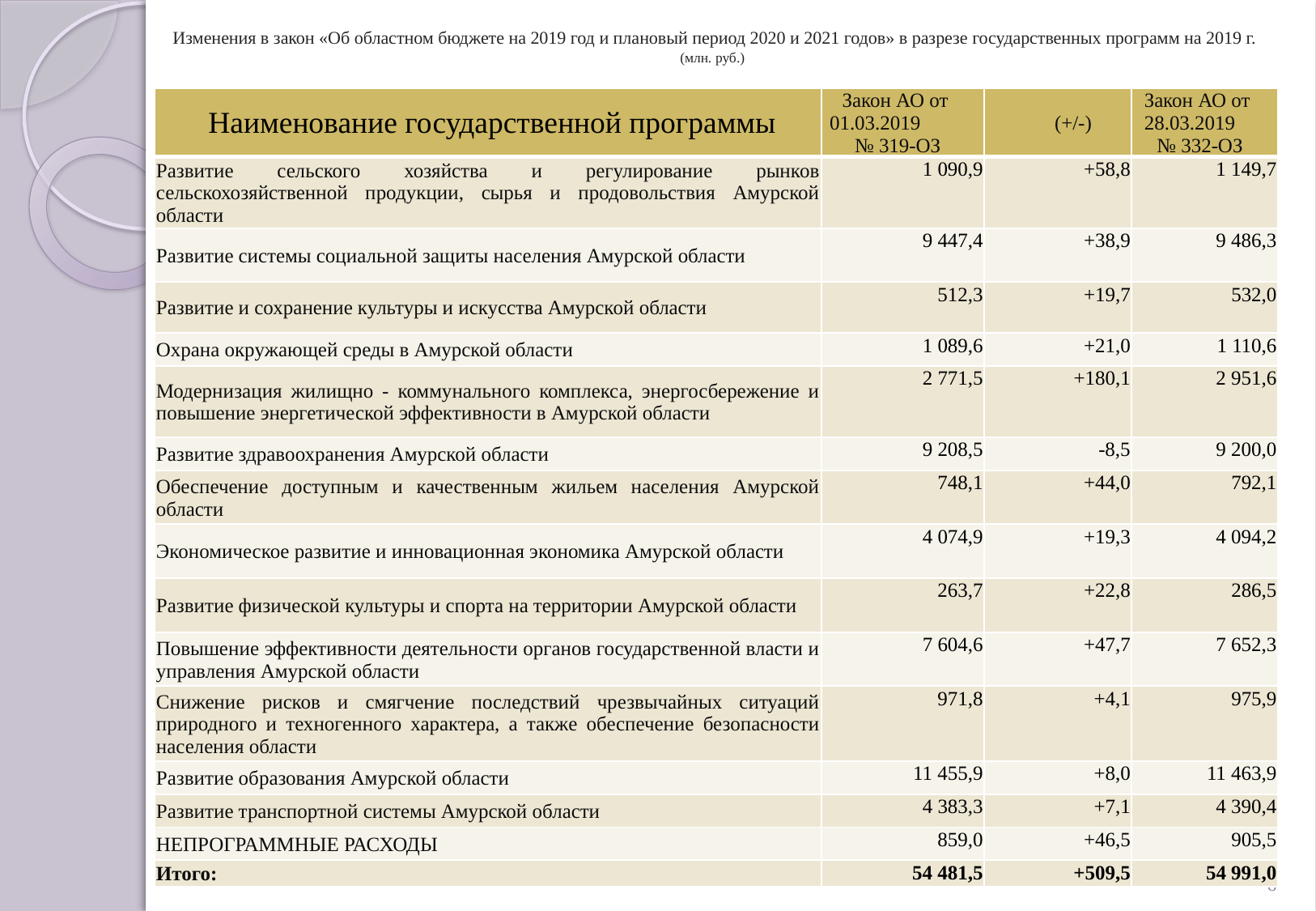

# Изменения в закон «Об областном бюджете на 2019 год и плановый период 2020 и 2021 годов» в разрезе государственных программ на 2019 г.  (млн. руб.)
| Наименование государственной программы | Закон АО от 01.03.2019 № 319-ОЗ | (+/-) | Закон АО от 28.03.2019 № 332-ОЗ |
| --- | --- | --- | --- |
| Развитие сельского хозяйства и регулирование рынков сельскохозяйственной продукции, сырья и продовольствия Амурской области | 1 090,9 | +58,8 | 1 149,7 |
| Развитие системы социальной защиты населения Амурской области | 9 447,4 | +38,9 | 9 486,3 |
| Развитие и сохранение культуры и искусства Амурской области | 512,3 | +19,7 | 532,0 |
| Охрана окружающей среды в Амурской области | 1 089,6 | +21,0 | 1 110,6 |
| Модернизация жилищно - коммунального комплекса, энергосбережение и повышение энергетической эффективности в Амурской области | 2 771,5 | +180,1 | 2 951,6 |
| Развитие здравоохранения Амурской области | 9 208,5 | -8,5 | 9 200,0 |
| Обеспечение доступным и качественным жильем населения Амурской области | 748,1 | +44,0 | 792,1 |
| Экономическое развитие и инновационная экономика Амурской области | 4 074,9 | +19,3 | 4 094,2 |
| Развитие физической культуры и спорта на территории Амурской области | 263,7 | +22,8 | 286,5 |
| Повышение эффективности деятельности органов государственной власти и управления Амурской области | 7 604,6 | +47,7 | 7 652,3 |
| Снижение рисков и смягчение последствий чрезвычайных ситуаций природного и техногенного характера, а также обеспечение безопасности населения области | 971,8 | +4,1 | 975,9 |
| Развитие образования Амурской области | 11 455,9 | +8,0 | 11 463,9 |
| Развитие транспортной системы Амурской области | 4 383,3 | +7,1 | 4 390,4 |
| НЕПРОГРАММНЫЕ РАСХОДЫ | 859,0 | +46,5 | 905,5 |
| Итого: | 54 481,5 | +509,5 | 54 991,0 |
6